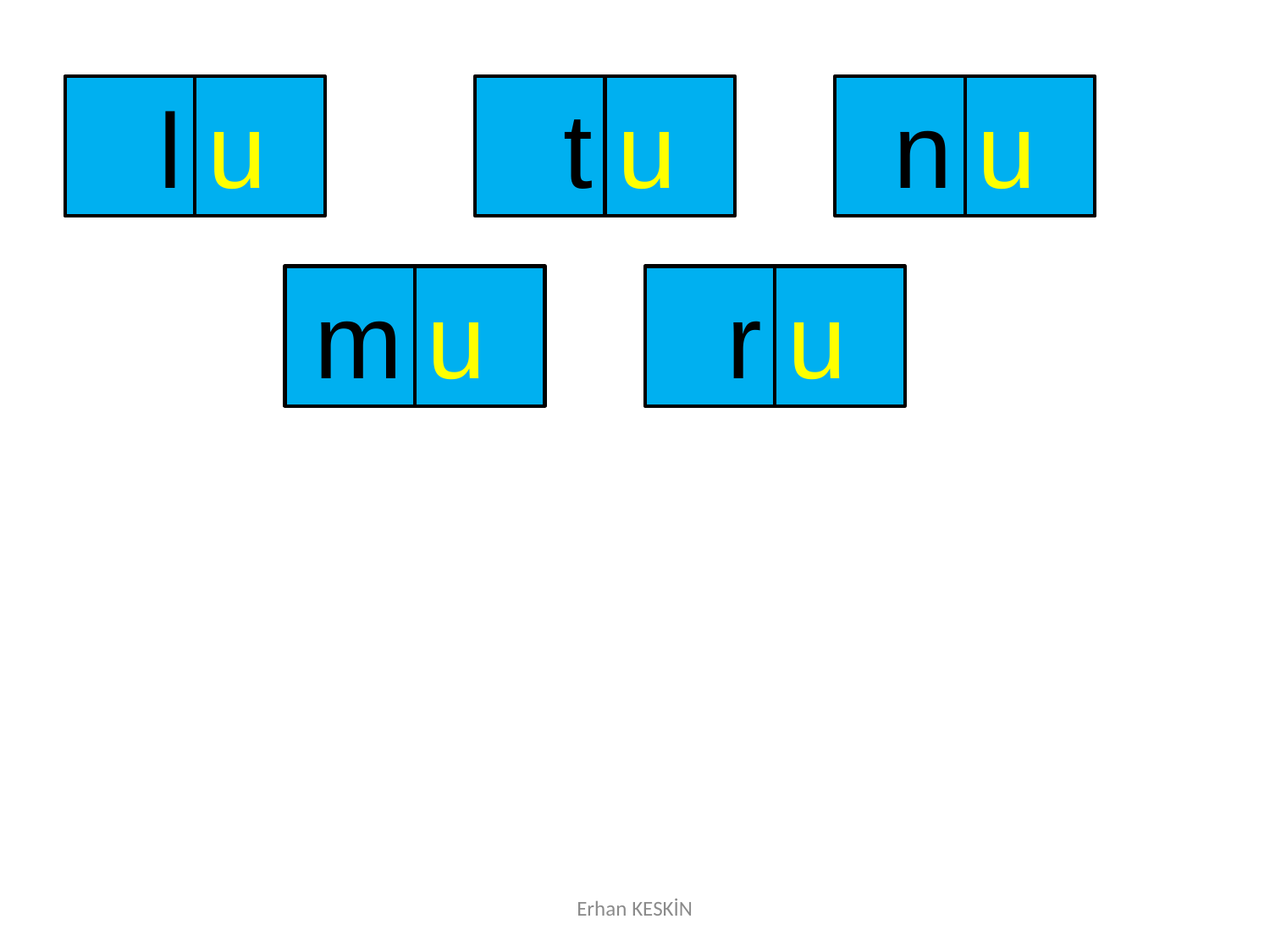

l
u
t
u
n
u
m
u
r
u
Erhan KESKİN